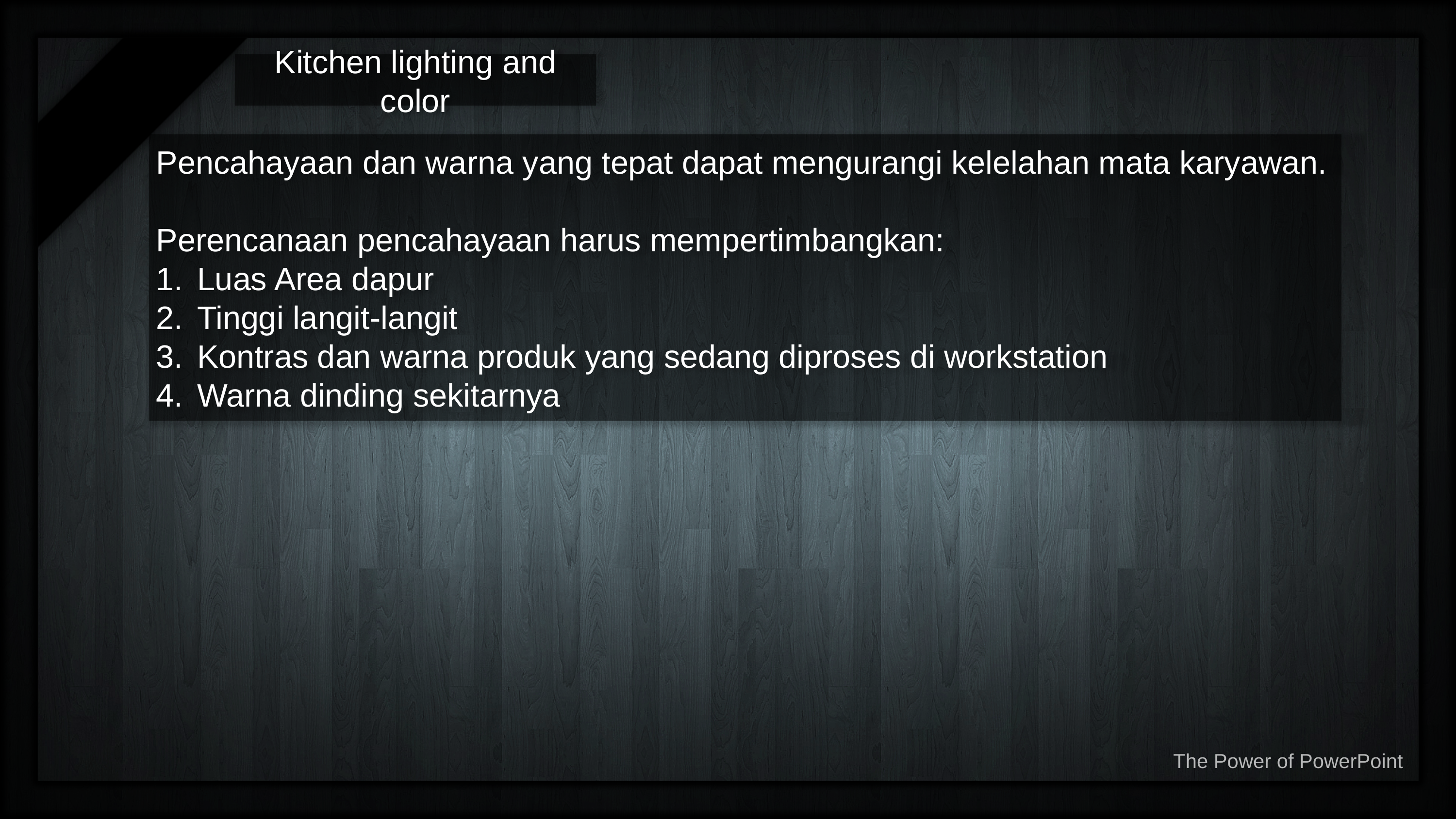

Kitchen lighting and color
Pencahayaan dan warna yang tepat dapat mengurangi kelelahan mata karyawan.

Perencanaan pencahayaan harus mempertimbangkan:
Luas Area dapur
Tinggi langit-langit
Kontras dan warna produk yang sedang diproses di workstation
Warna dinding sekitarnya